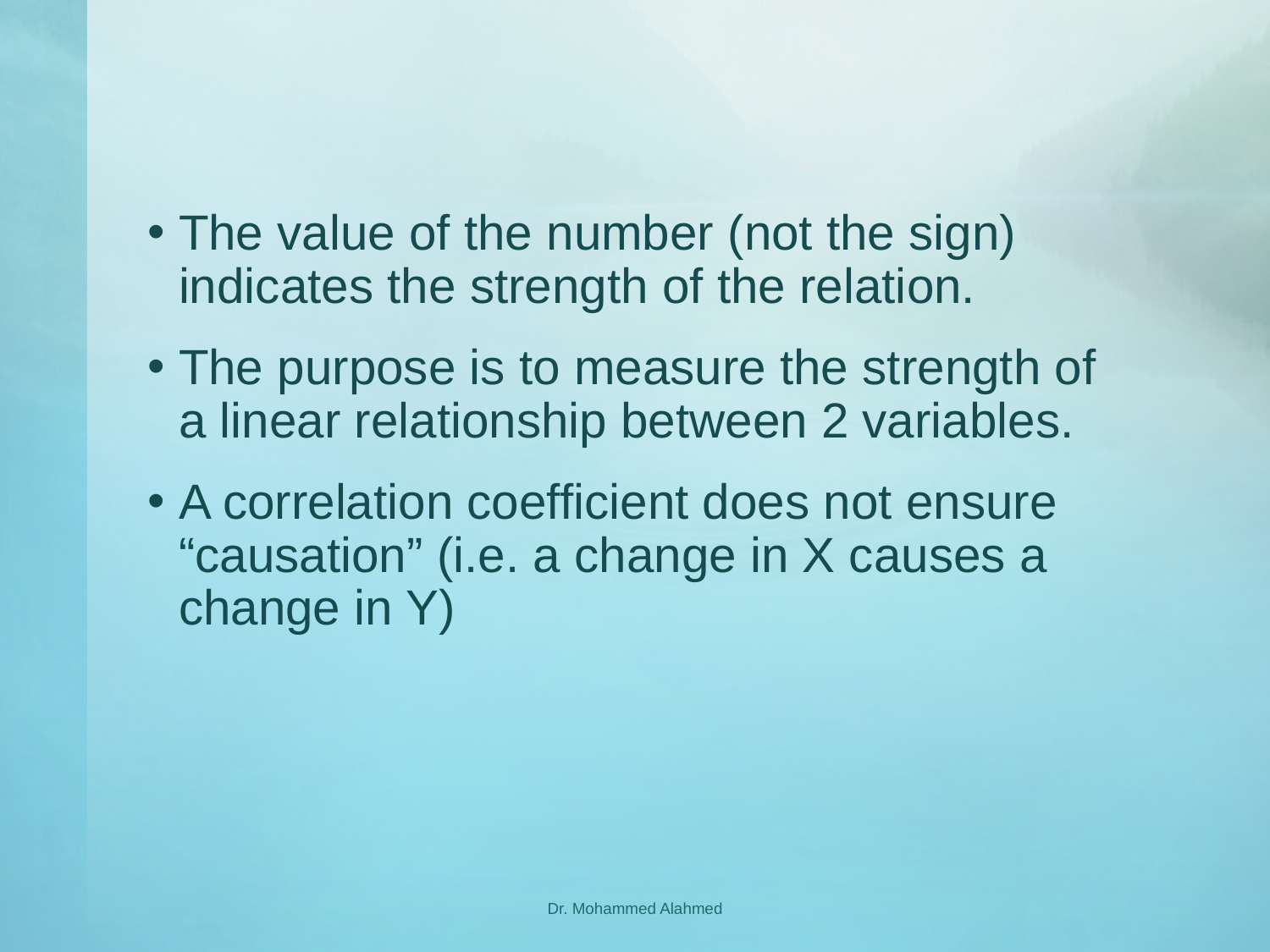

The value of the number (not the sign) indicates the strength of the relation.
The purpose is to measure the strength of a linear relationship between 2 variables.
A correlation coefficient does not ensure
“causation” (i.e. a change in X causes a change in Y)

Dr. Mohammed Alahmed